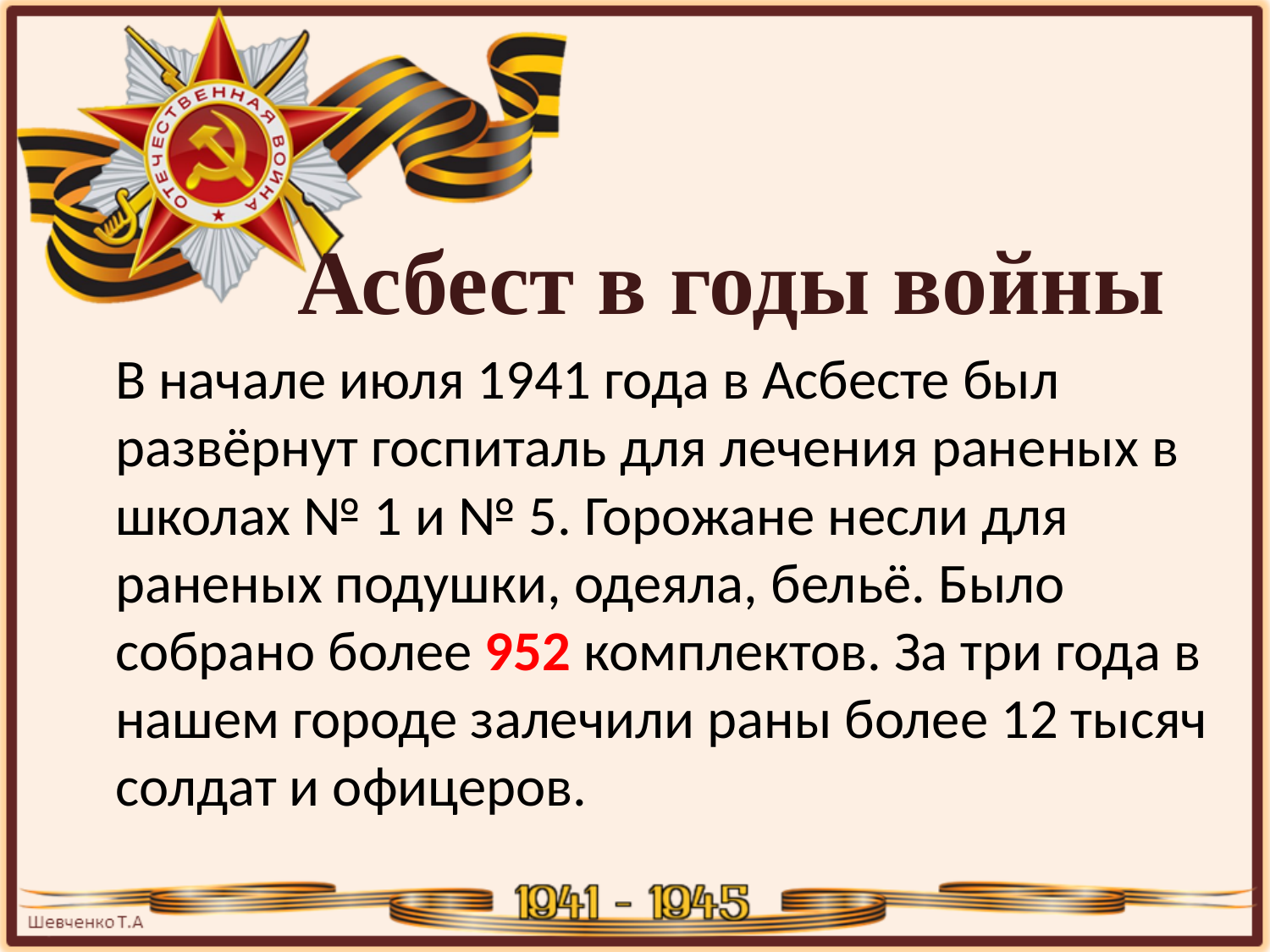

Асбест в годы войны
	В начале июля 1941 года в Асбесте был развёрнут госпиталь для лечения раненых в школах № 1 и № 5. Горожане несли для раненых подушки, одеяла, бельё. Было собрано более 952 комплектов. За три года в нашем городе залечили раны более 12 тысяч солдат и офицеров.